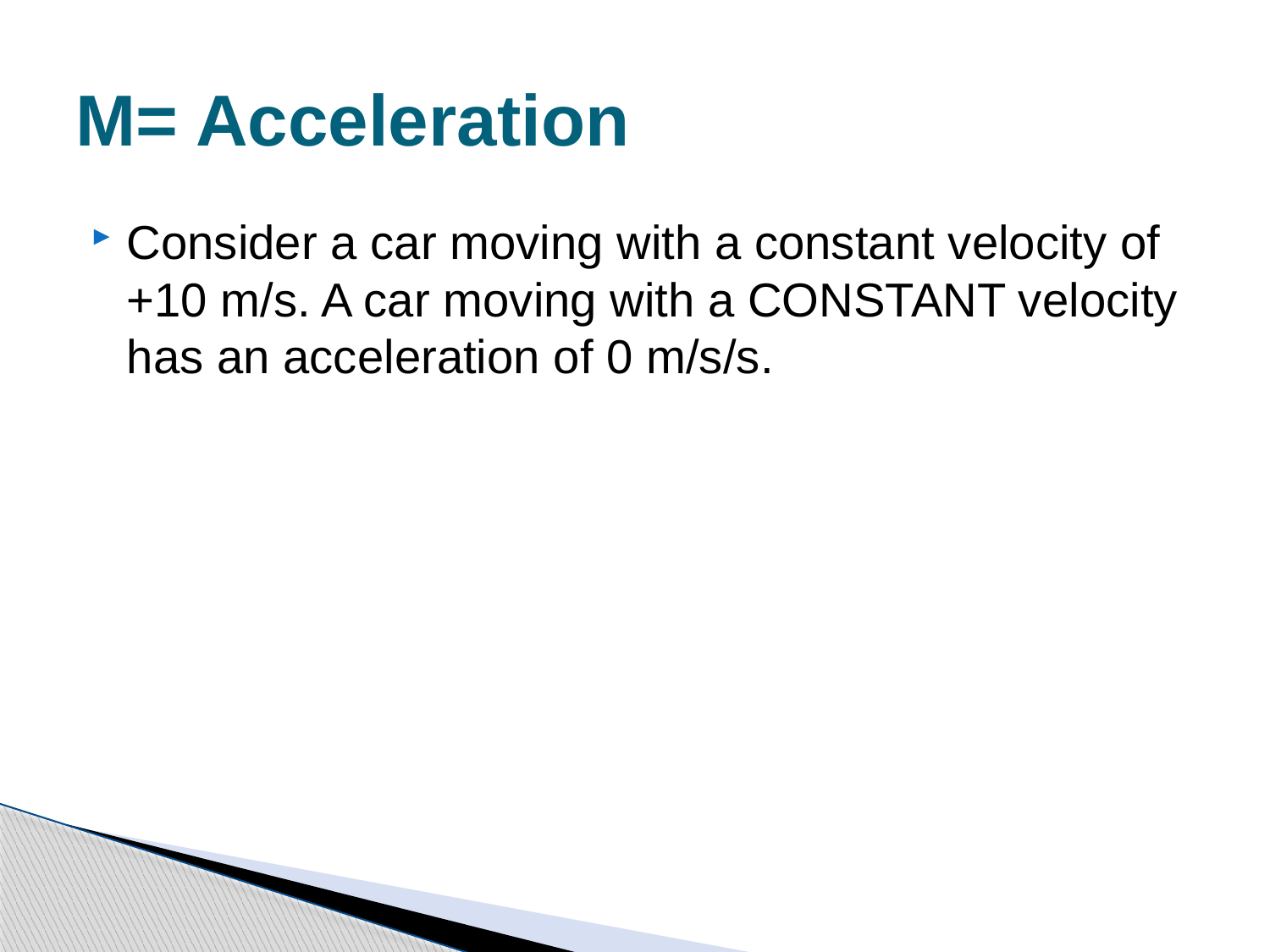

# M= Acceleration
Consider a car moving with a constant velocity of +10 m/s. A car moving with a CONSTANT velocity has an acceleration of 0 m/s/s.